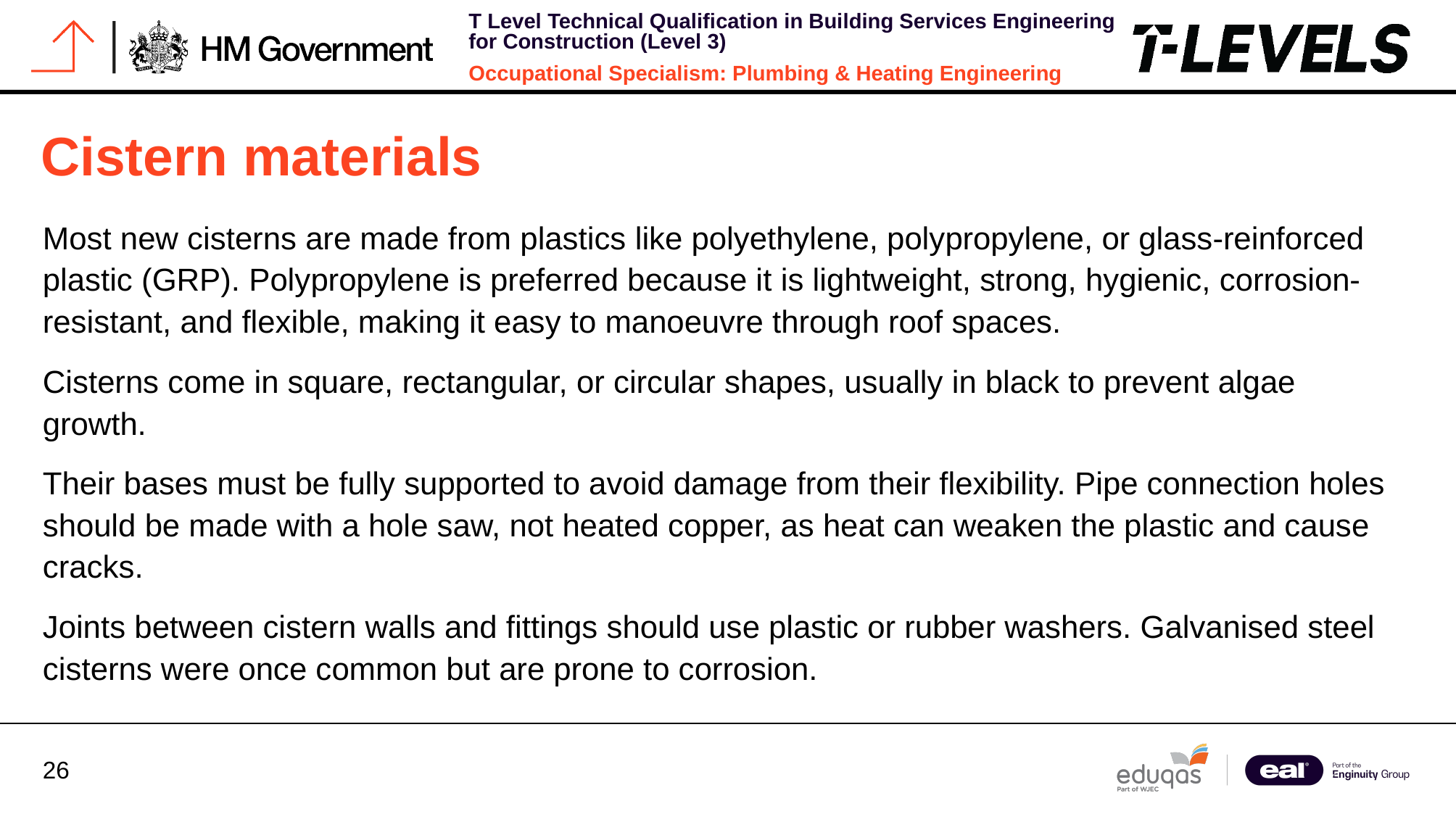

# Cistern materials
Most new cisterns are made from plastics like polyethylene, polypropylene, or glass-reinforced plastic (GRP). Polypropylene is preferred because it is lightweight, strong, hygienic, corrosion-resistant, and flexible, making it easy to manoeuvre through roof spaces.
Cisterns come in square, rectangular, or circular shapes, usually in black to prevent algae growth.
Their bases must be fully supported to avoid damage from their flexibility. Pipe connection holes should be made with a hole saw, not heated copper, as heat can weaken the plastic and cause cracks.
Joints between cistern walls and fittings should use plastic or rubber washers. Galvanised steel cisterns were once common but are prone to corrosion.